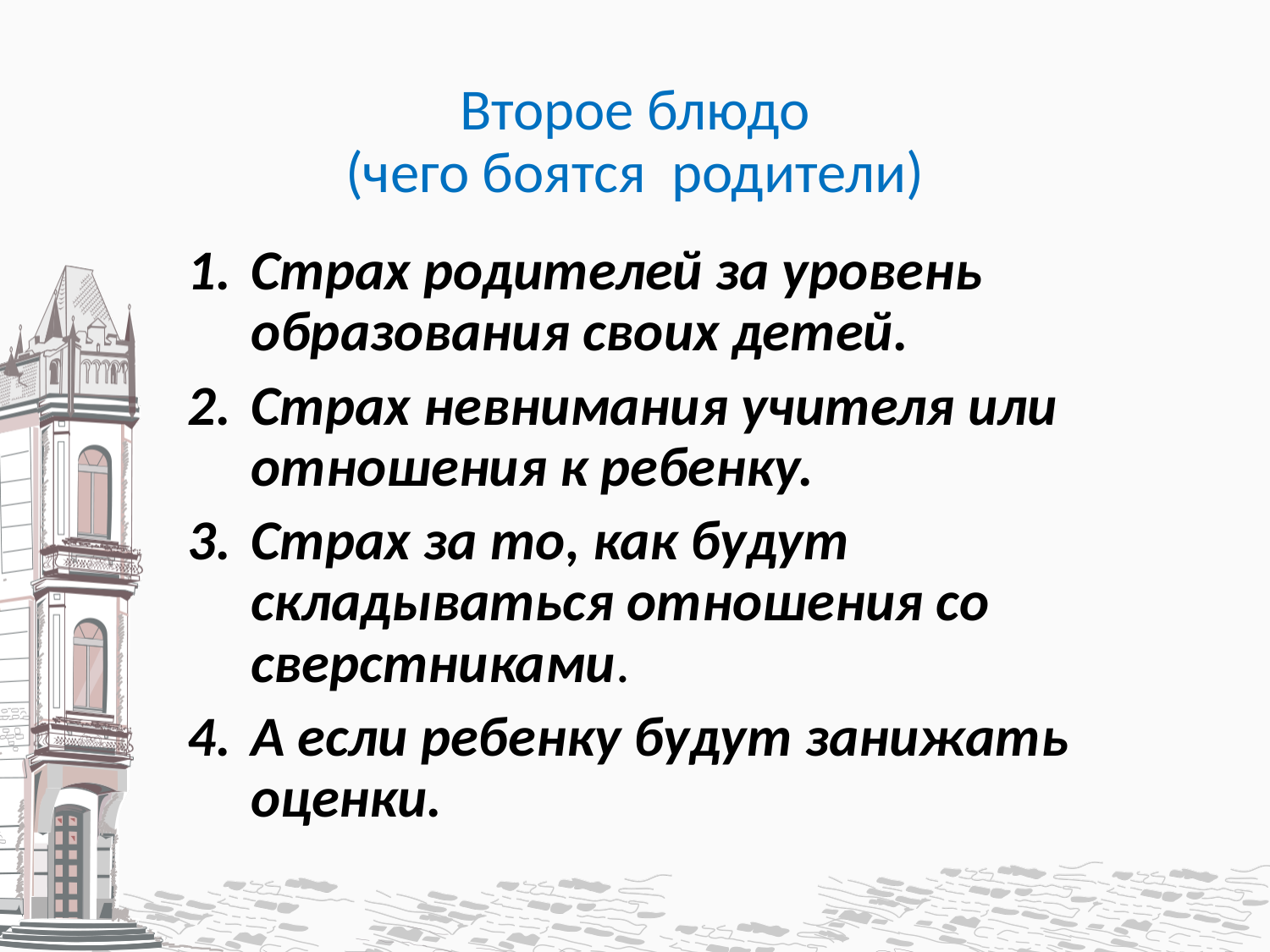

# Второе блюдо (чего боятся  родители)
Страх родителей за уровень образования своих детей.
Страх невнимания учителя или отношения к ребенку.
Страх за то, как будут складываться отношения со сверстниками.
А если ребенку будут занижать оценки.